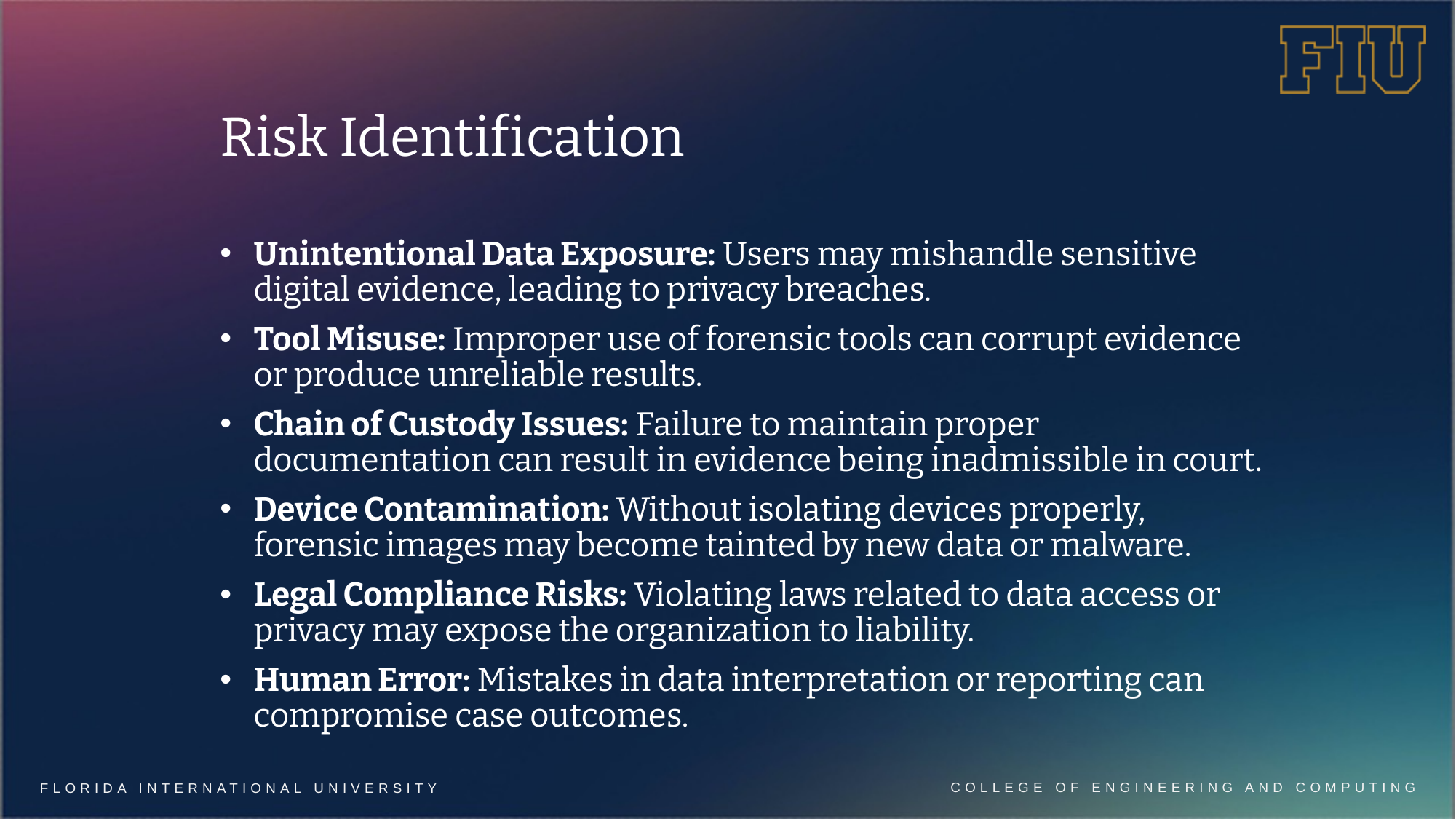

# Risk Identification
Unintentional Data Exposure: Users may mishandle sensitive digital evidence, leading to privacy breaches.
Tool Misuse: Improper use of forensic tools can corrupt evidence or produce unreliable results.
Chain of Custody Issues: Failure to maintain proper documentation can result in evidence being inadmissible in court.
Device Contamination: Without isolating devices properly, forensic images may become tainted by new data or malware.
Legal Compliance Risks: Violating laws related to data access or privacy may expose the organization to liability.
Human Error: Mistakes in data interpretation or reporting can compromise case outcomes.